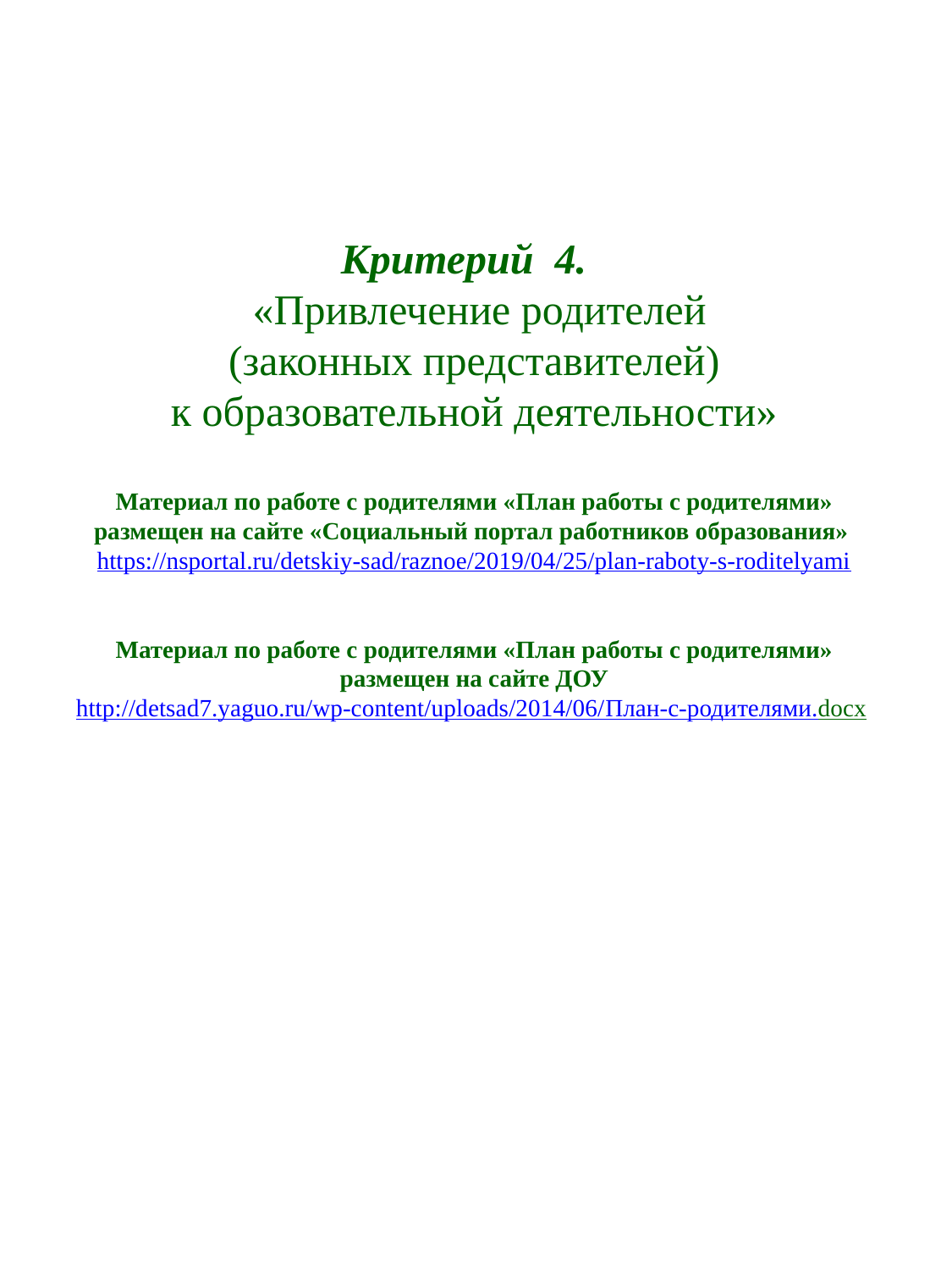

Критерий  4.
 «Привлечение родителей
 (законных представителей)
к образовательной деятельности»

Материал по работе с родителями «План работы с родителями» размещен на сайте «Социальный портал работников образования»
https://nsportal.ru/detskiy-sad/raznoe/2019/04/25/plan-raboty-s-roditelyami

Материал по работе с родителями «План работы с родителями» размещен на сайте ДОУ
http://detsad7.yaguo.ru/wp-content/uploads/2014/06/План-с-родителями.docx